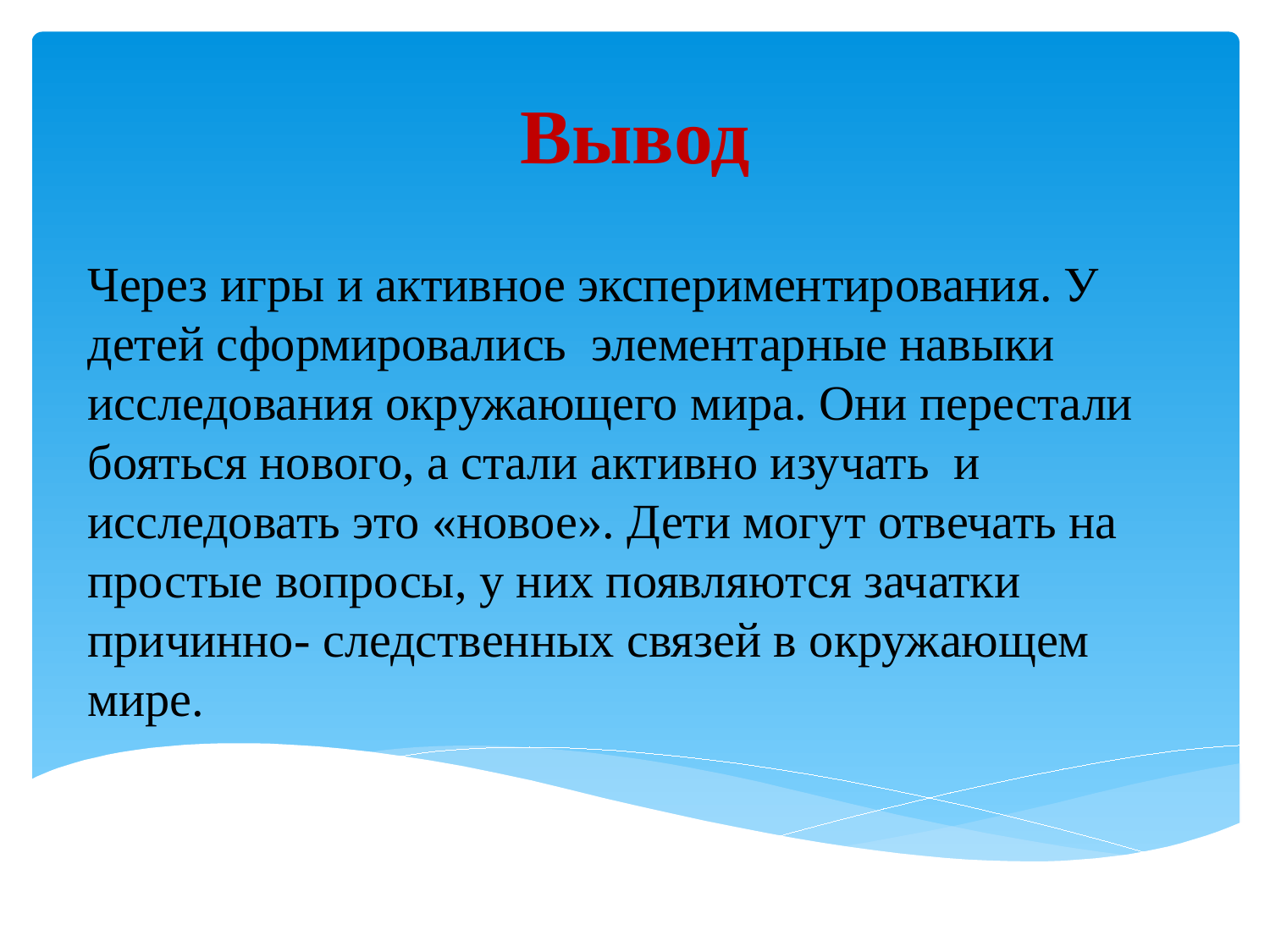

# Вывод
Через игры и активное экспериментирования. У детей сформировались  элементарные навыки исследования окружающего мира. Они перестали бояться нового, а стали активно изучать  и исследовать это «новое». Дети могут отвечать на простые вопросы, у них появляются зачатки причинно- следственных связей в окружающем мире.